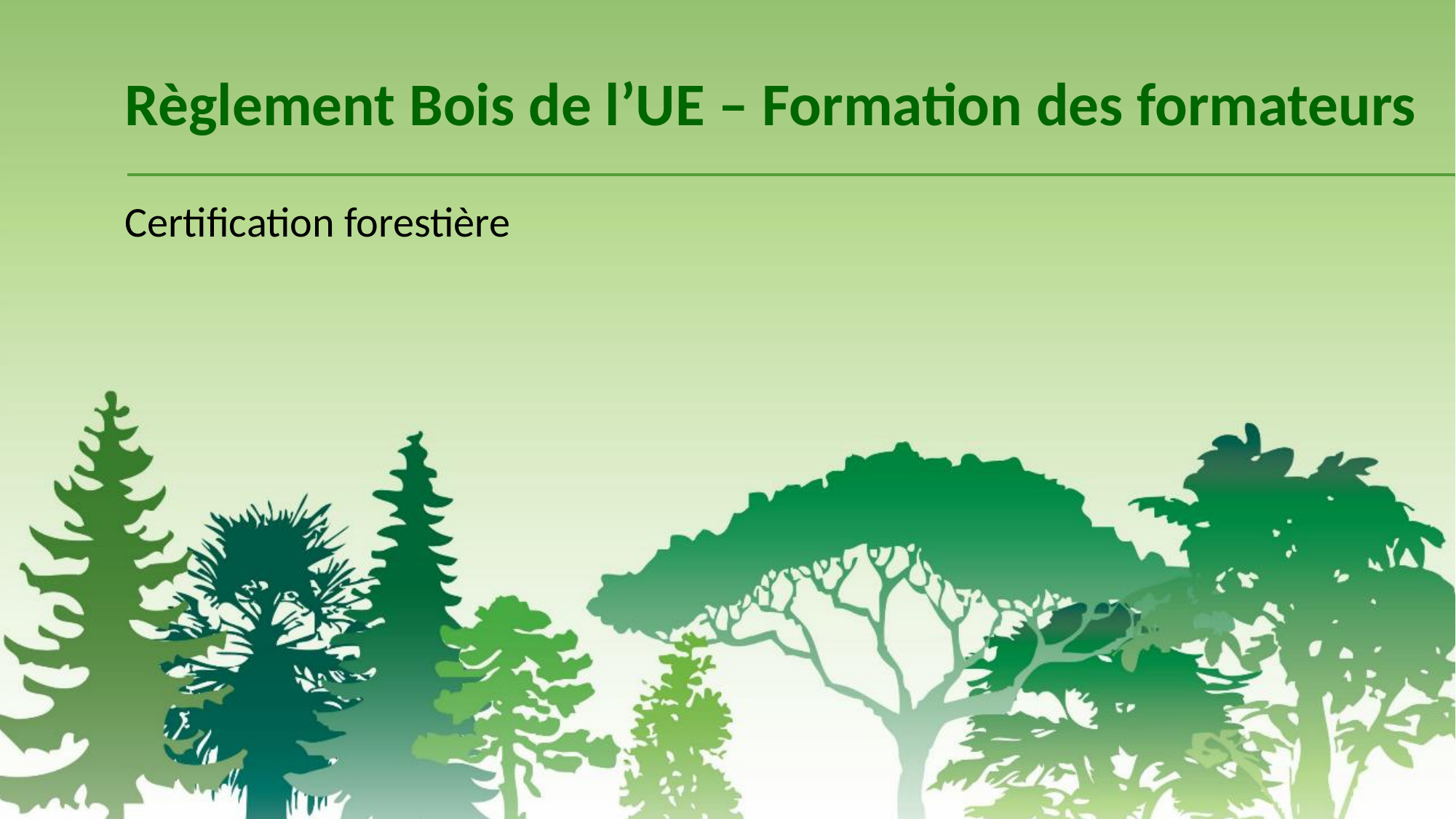

# Règlement Bois de l’UE – Formation des formateurs
Certification forestière
2